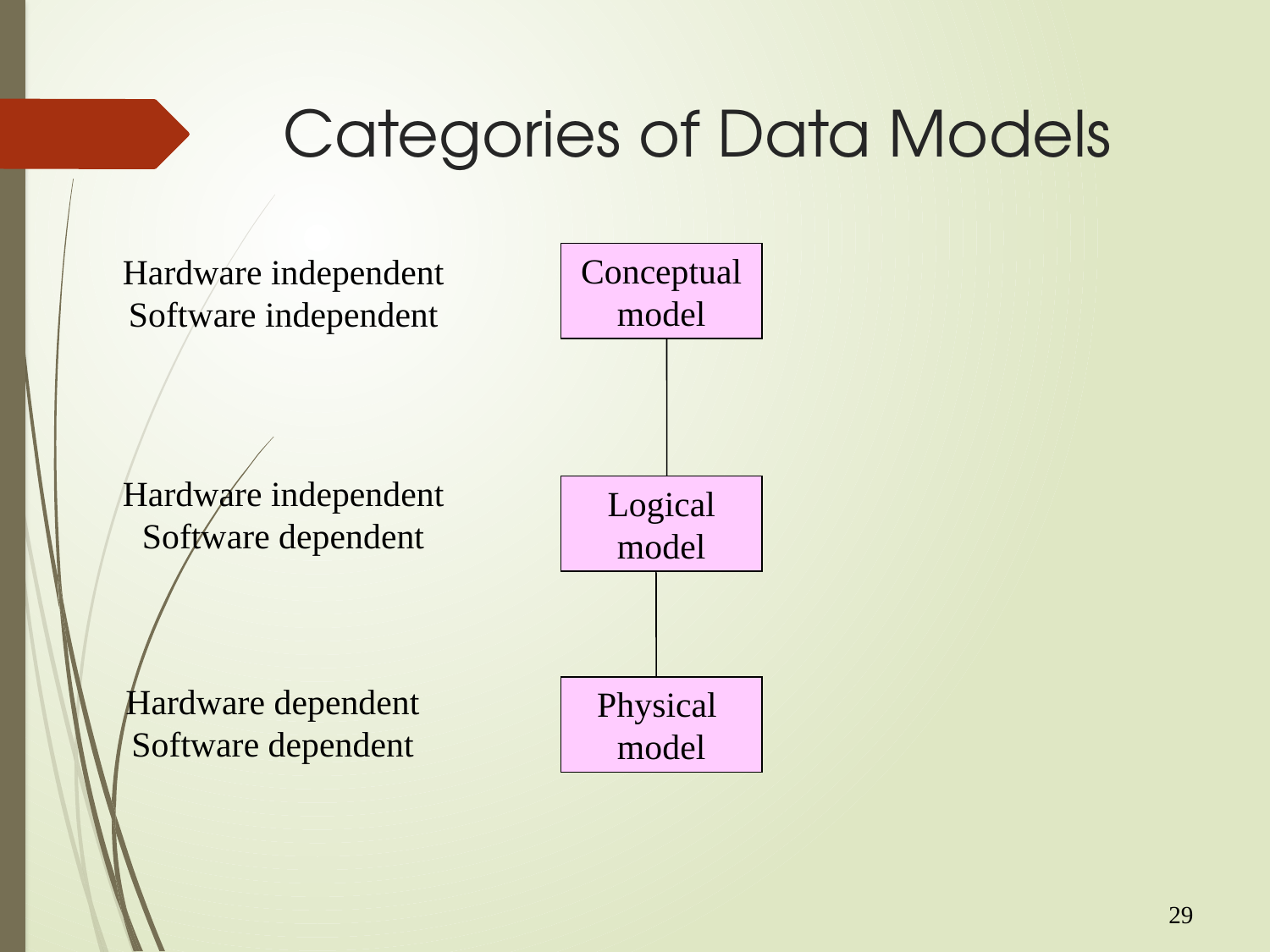

# Categories of Data Models
Hardware independent
Software independent
Conceptual
model

Hardware independent
Software dependent
Logical
model

Hardware dependent
Software dependent
Physical
model
29